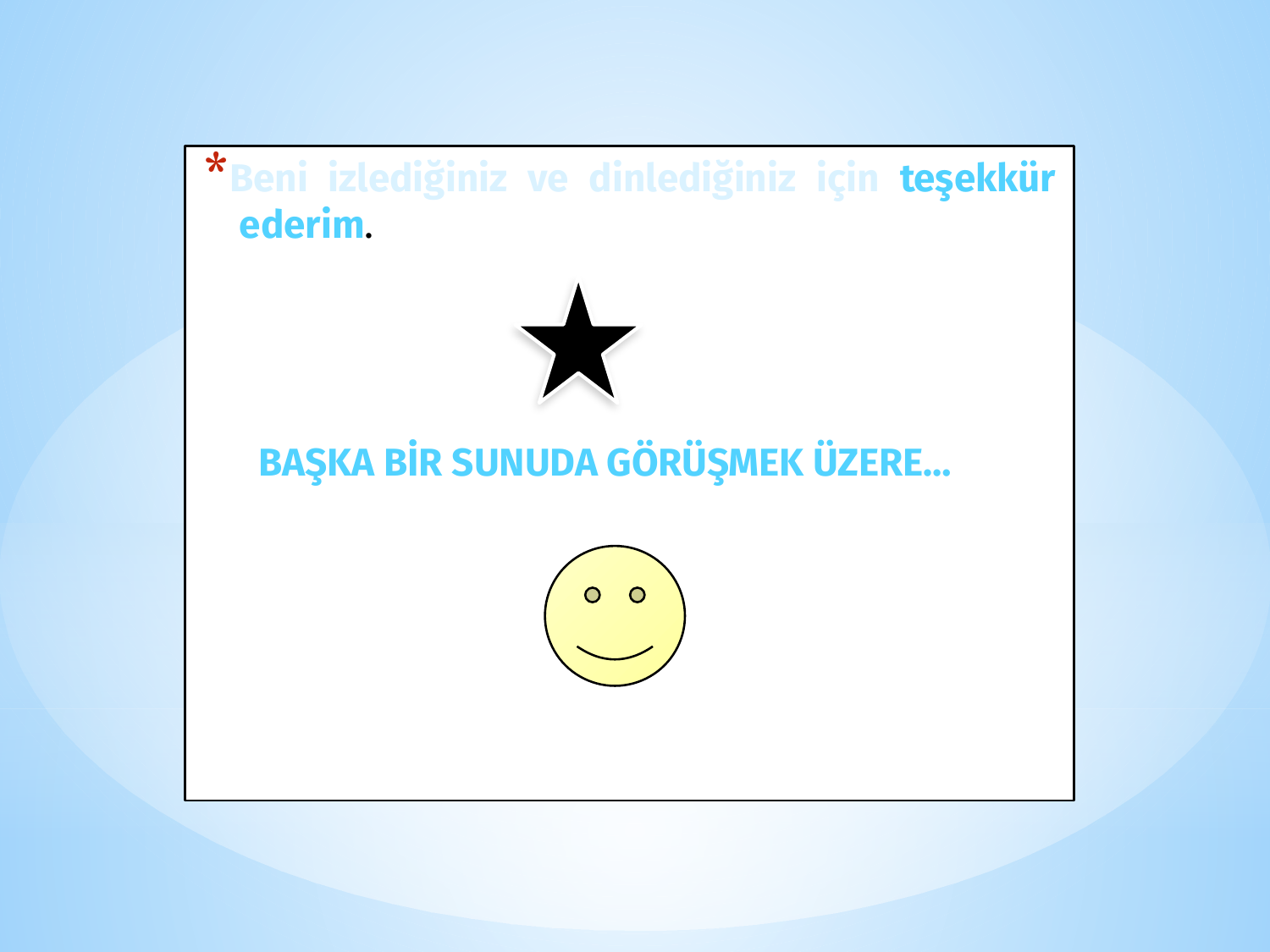

Beni  izlediğiniz  ve  dinlediğiniz  için  teşekkür  ederim.

      BAŞKA BİR SUNUDA GÖRÜŞMEK ÜZERE…

#